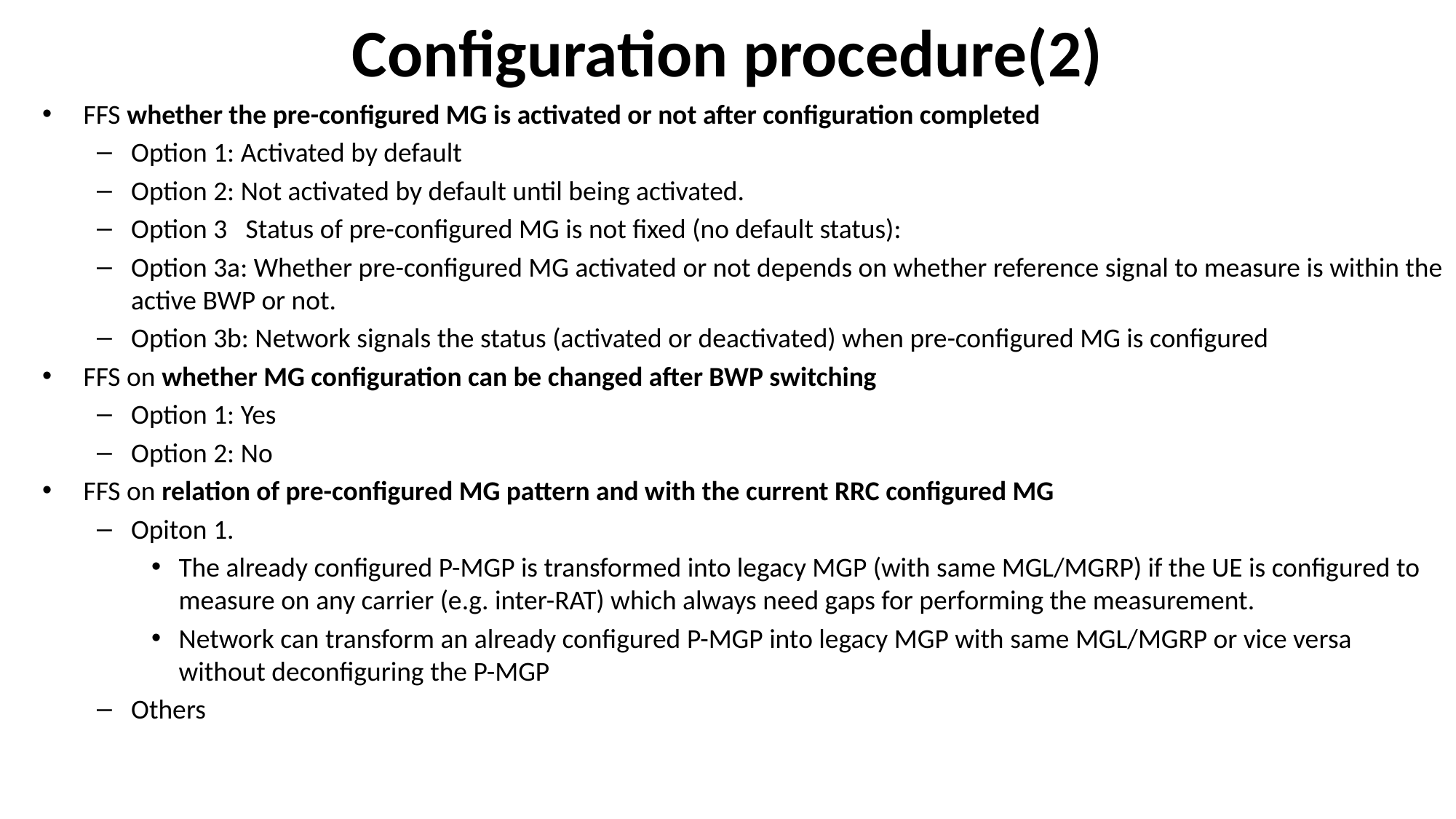

# Configuration procedure(2)
FFS whether the pre-configured MG is activated or not after configuration completed
Option 1: Activated by default
Option 2: Not activated by default until being activated.
Option 3   Status of pre-configured MG is not fixed (no default status):
Option 3a: Whether pre-configured MG activated or not depends on whether reference signal to measure is within the active BWP or not.
Option 3b: Network signals the status (activated or deactivated) when pre-configured MG is configured
FFS on whether MG configuration can be changed after BWP switching
Option 1: Yes
Option 2: No
FFS on relation of pre-configured MG pattern and with the current RRC configured MG
Opiton 1.
The already configured P-MGP is transformed into legacy MGP (with same MGL/MGRP) if the UE is configured to measure on any carrier (e.g. inter-RAT) which always need gaps for performing the measurement.
Network can transform an already configured P-MGP into legacy MGP with same MGL/MGRP or vice versa without deconfiguring the P-MGP
Others